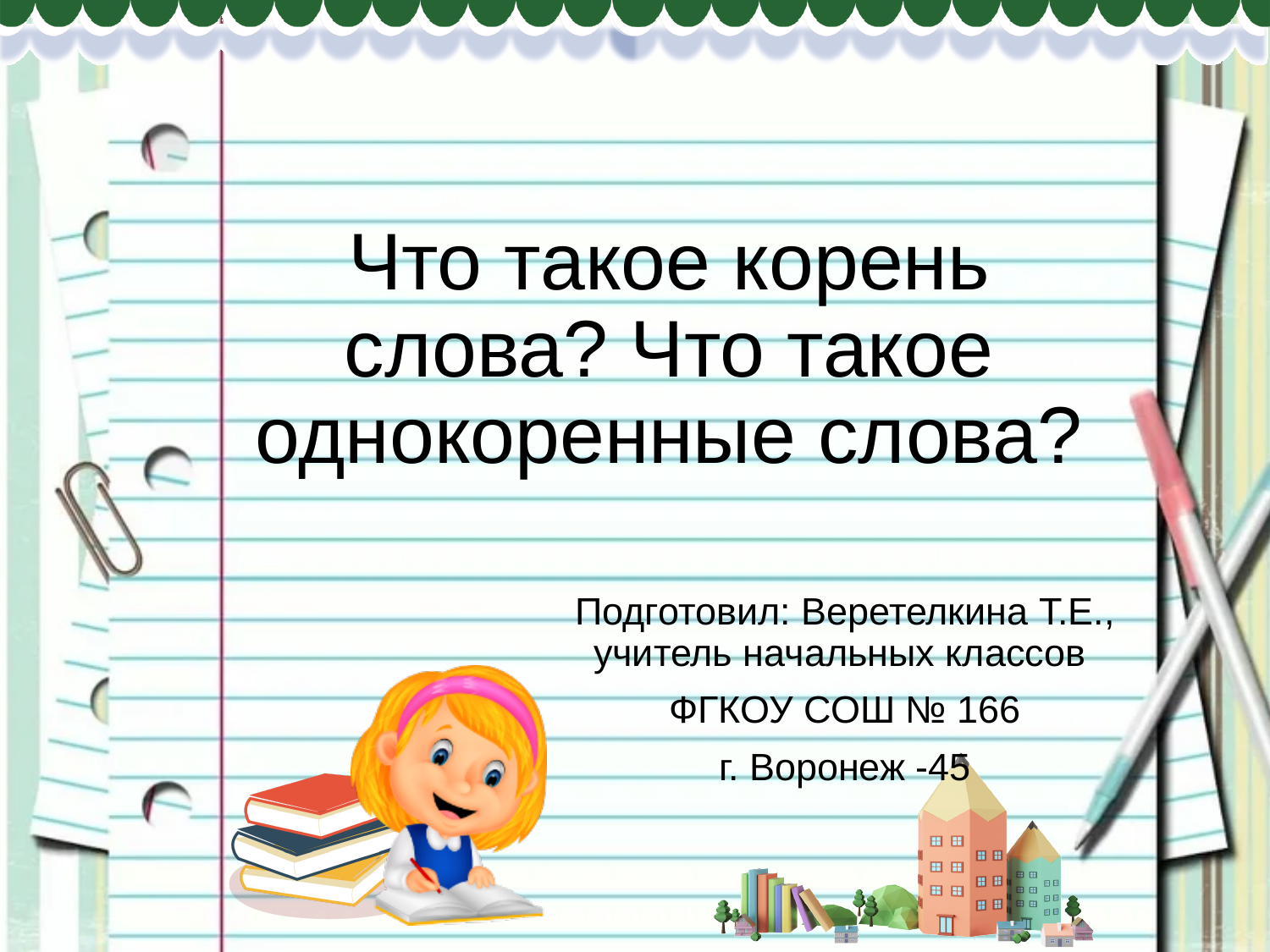

# Что такое корень слова? Что такое однокоренные слова?
Подготовил: Веретелкина Т.Е., учитель начальных классов
ФГКОУ СОШ № 166
г. Воронеж -45